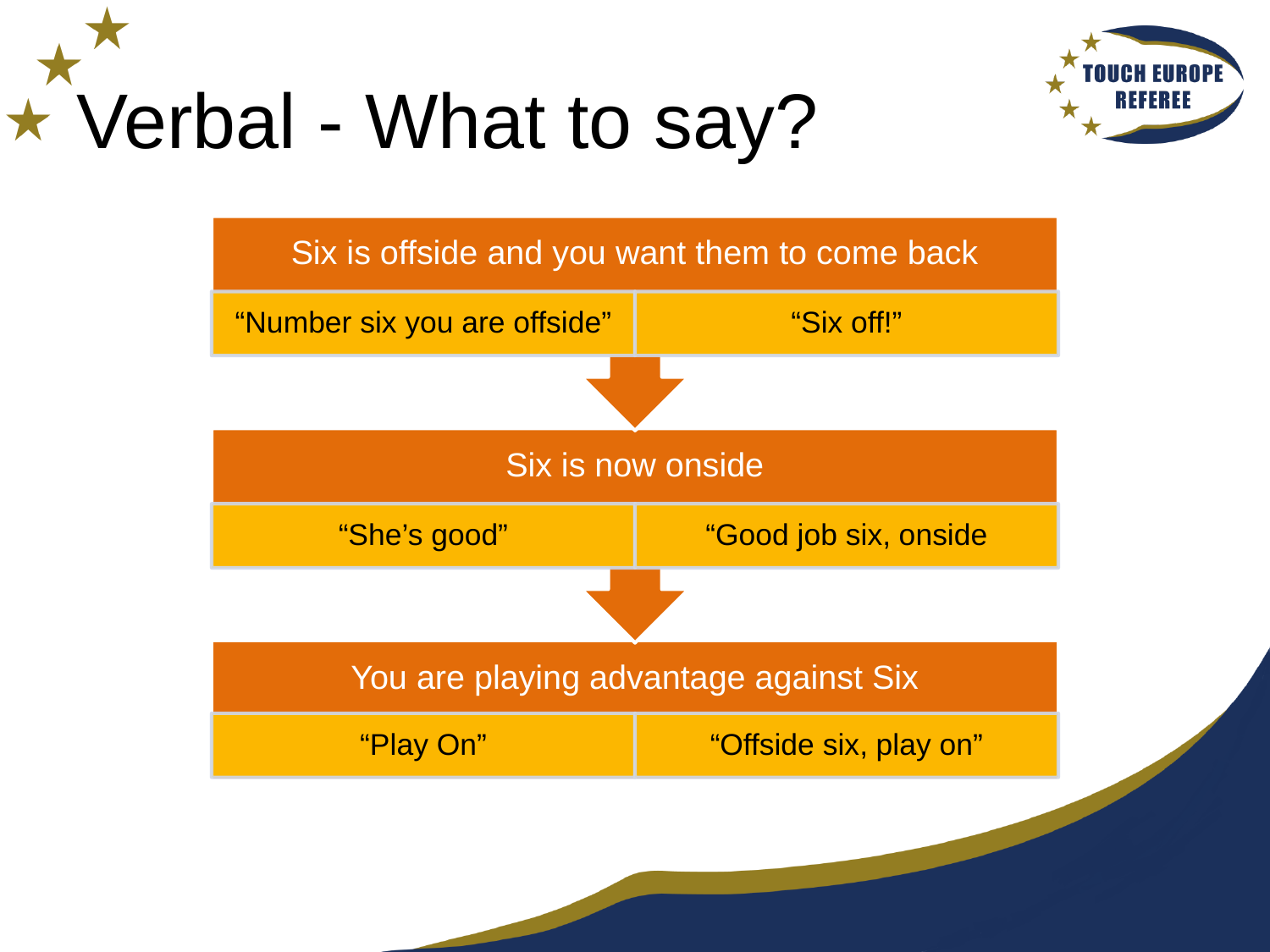

# Verbal - What to say?

Six is offside and you want them to come back

“Number six you are offside”

“Six off!”

Six is now onside

“She’s good”

“Good job six, onside

You are playing advantage against Six

“Play On”

“Offside six, play on”